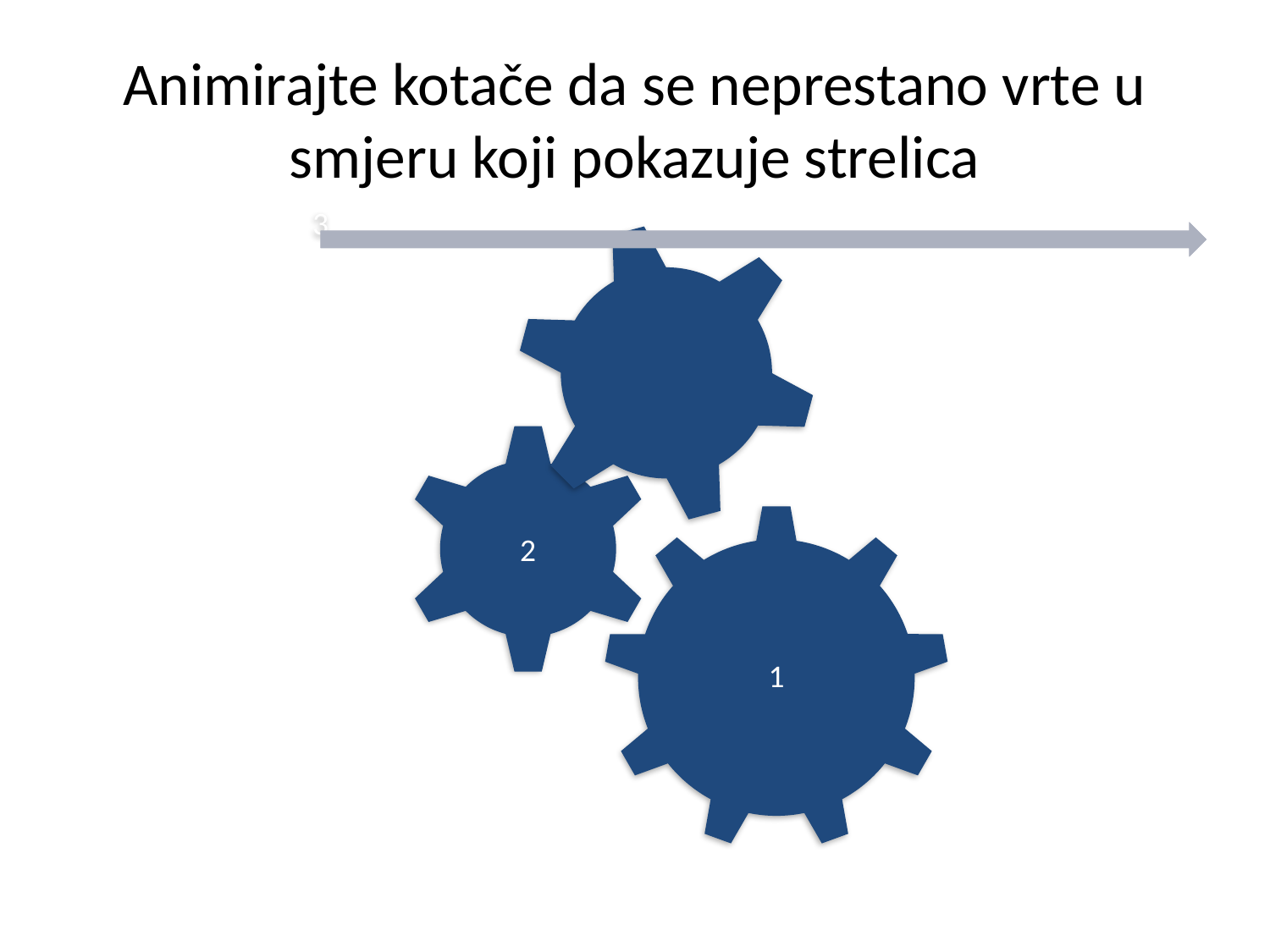

# Animirajte kotače da se neprestano vrte u smjeru koji pokazuje strelica
1
2
3